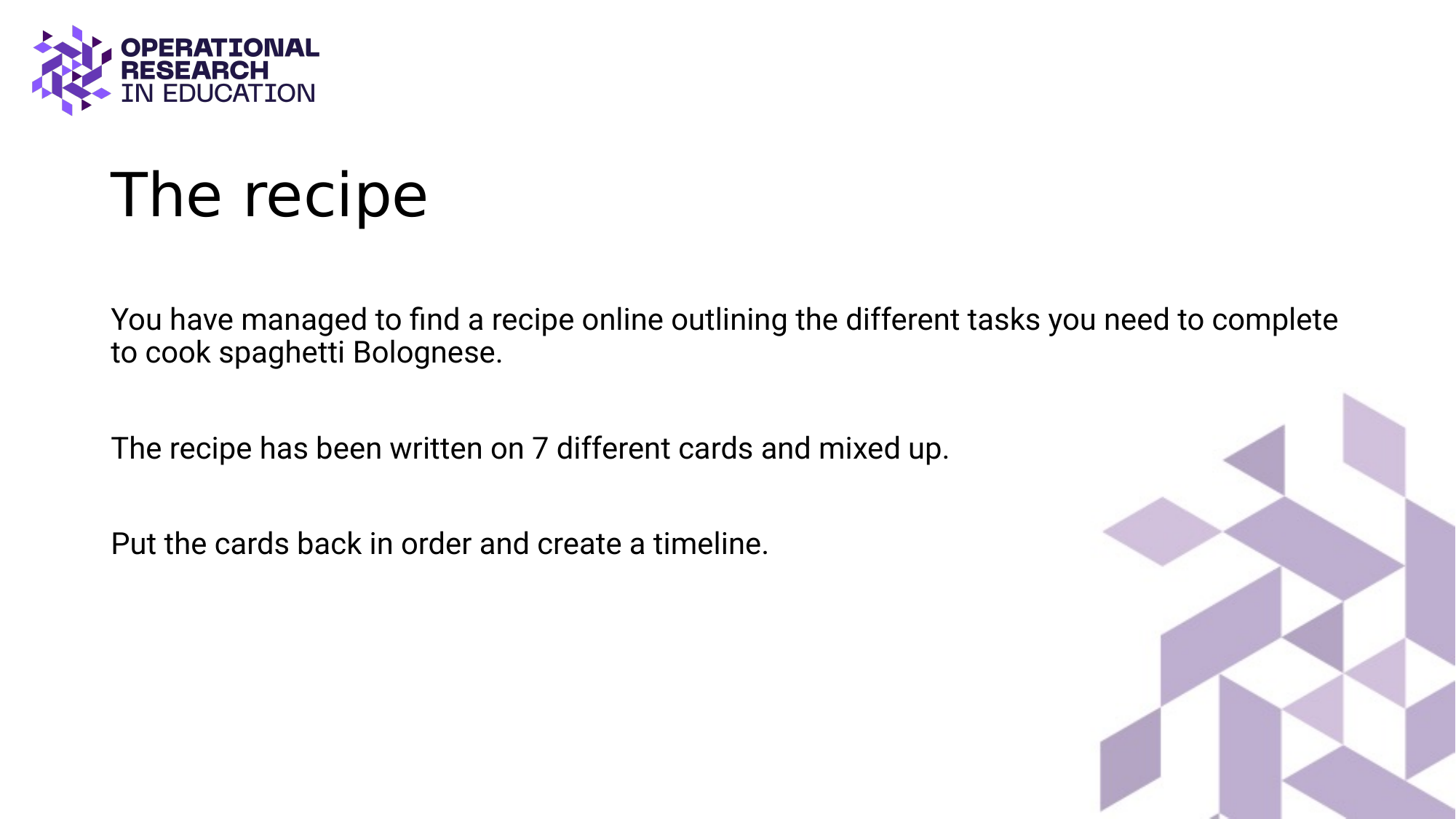

# The recipe
You have managed to find a recipe online outlining the different tasks you need to complete to cook spaghetti Bolognese.

The recipe has been written on 7 different cards and mixed up.

Put the cards back in order and create a timeline.